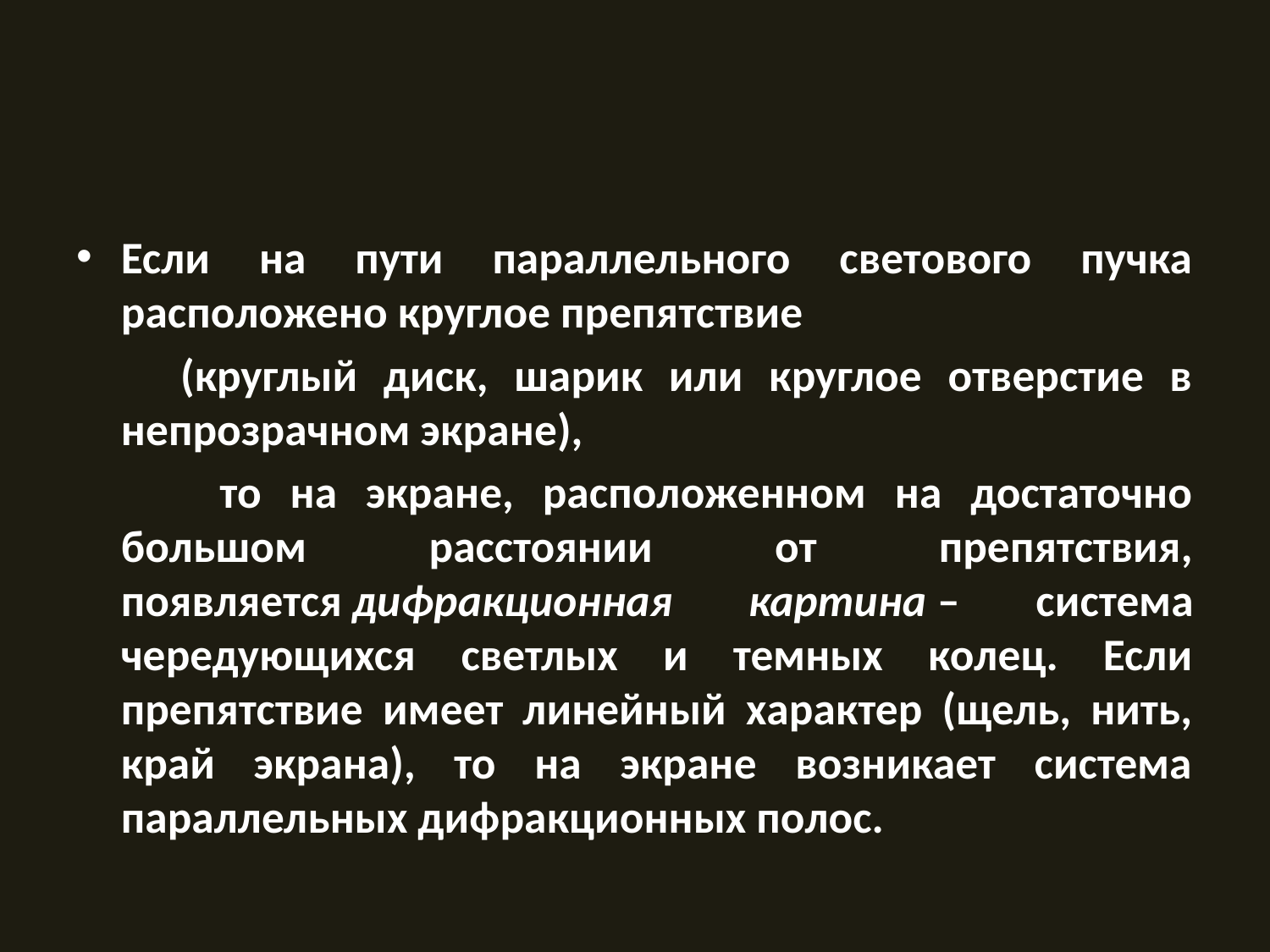

#
Если на пути параллельного светового пучка расположено круглое препятствие
    (круглый диск, шарик или круглое отверстие в непрозрачном экране),
     то на экране, расположенном на достаточно большом расстоянии от препятствия, появляется дифракционная картина – система чередующихся светлых и темных колец. Если препятствие имеет линейный характер (щель, нить, край экрана), то на экране возникает система параллельных дифракционных полос.